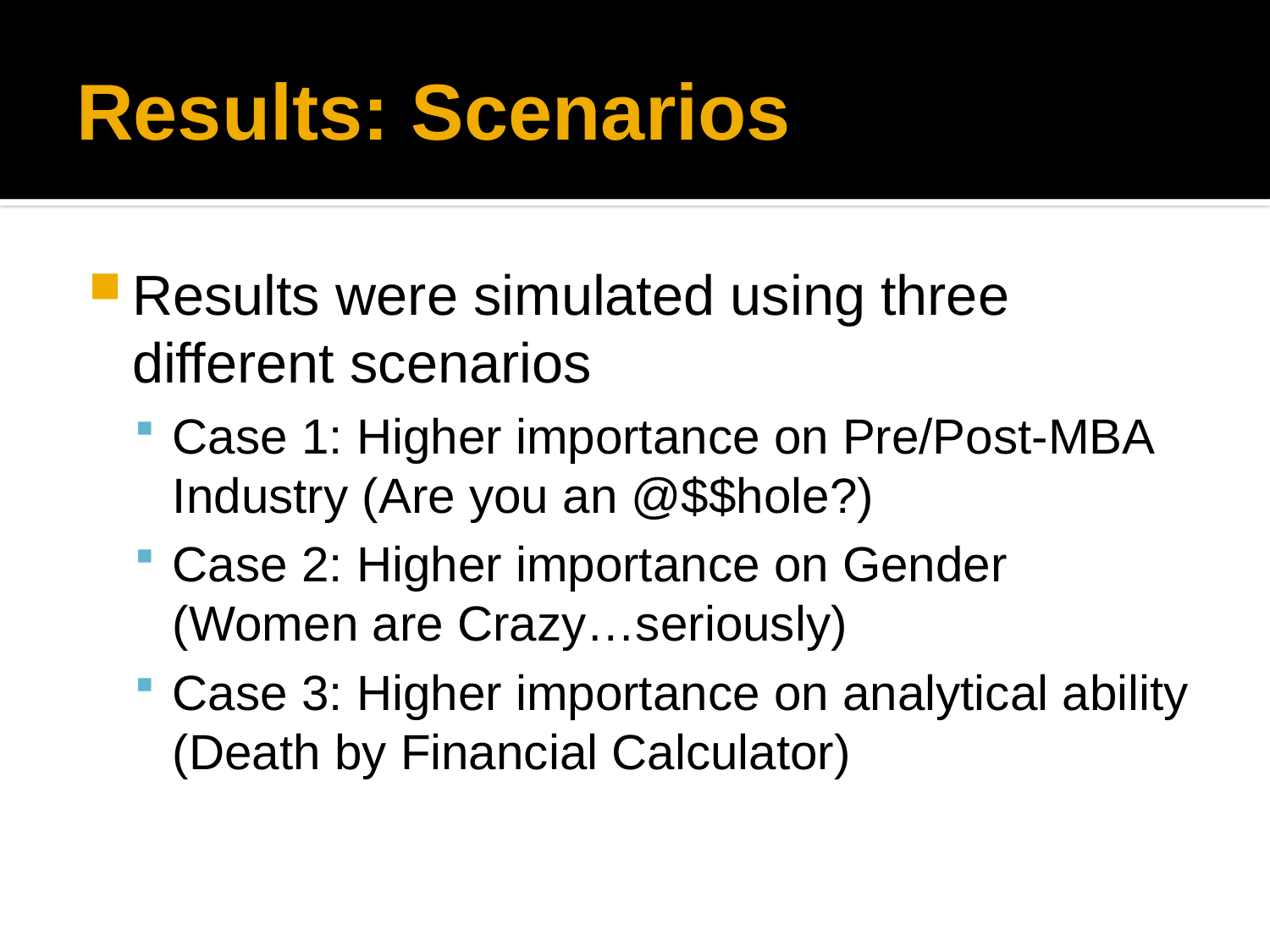

# Results: Scenarios
Results were simulated using three different scenarios
Case 1: Higher importance on Pre/Post-MBA Industry (Are you an @$$hole?)
Case 2: Higher importance on Gender (Women are Crazy…seriously)
Case 3: Higher importance on analytical ability (Death by Financial Calculator)